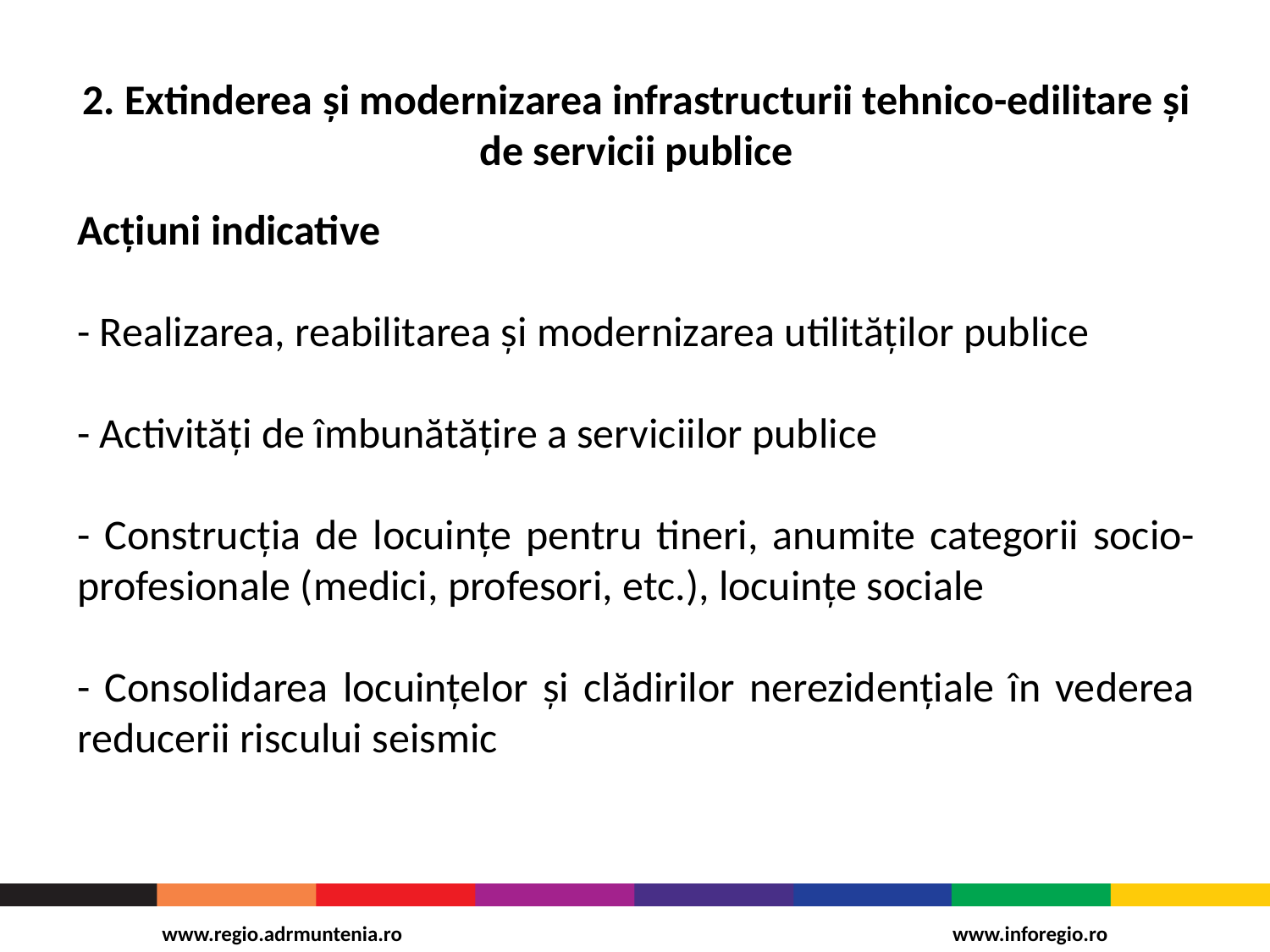

# 2. Extinderea și modernizarea infrastructurii tehnico-edilitare și de servicii publice
Acțiuni indicative

- Realizarea, reabilitarea și modernizarea utilităților publice

- Activități de îmbunătățire a serviciilor publice

- Construcția de locuințe pentru tineri, anumite categorii socio-profesionale (medici, profesori, etc.), locuințe sociale

- Consolidarea locuințelor și clădirilor nerezidențiale în vederea reducerii riscului seismic